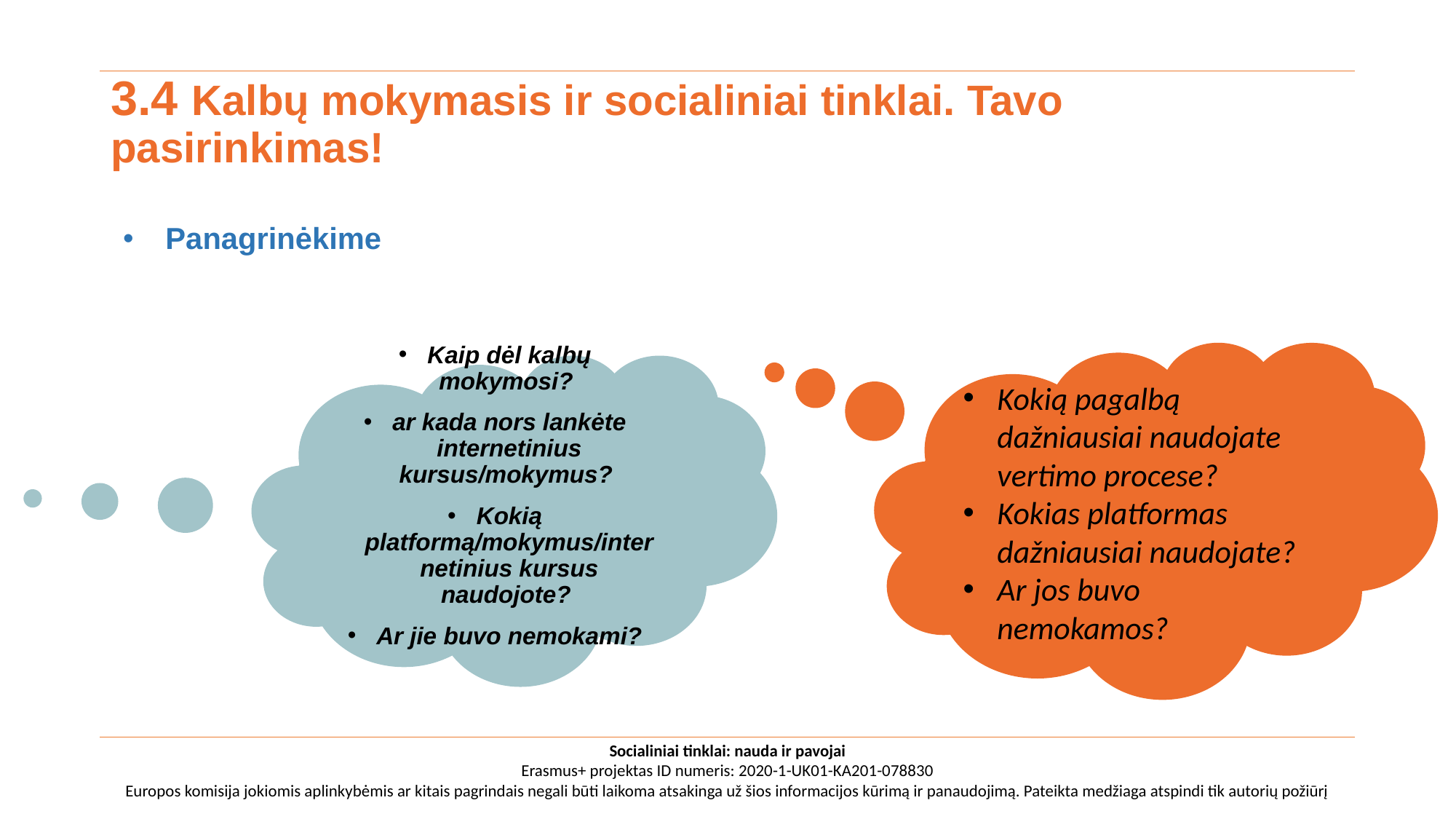

# 3.4 Kalbų mokymasis ir socialiniai tinklai. Tavo pasirinkimas!
Panagrinėkime

Kokią pagalbą dažniausiai naudojate vertimo procese?
Kokias platformas dažniausiai naudojate?
Ar jos buvo nemokamos?
Kaip dėl kalbų mokymosi?
ar kada nors lankėte internetinius kursus/mokymus?
Kokią platformą/mokymus/internetinius kursus naudojote?
Ar jie buvo nemokami?

Socialiniai tinklai: nauda ir pavojai
Erasmus+ projektas ID numeris: 2020-1-UK01-KA201-078830
Europos komisija jokiomis aplinkybėmis ar kitais pagrindais negali būti laikoma atsakinga už šios informacijos kūrimą ir panaudojimą. Pateikta medžiaga atspindi tik autorių požiūrį